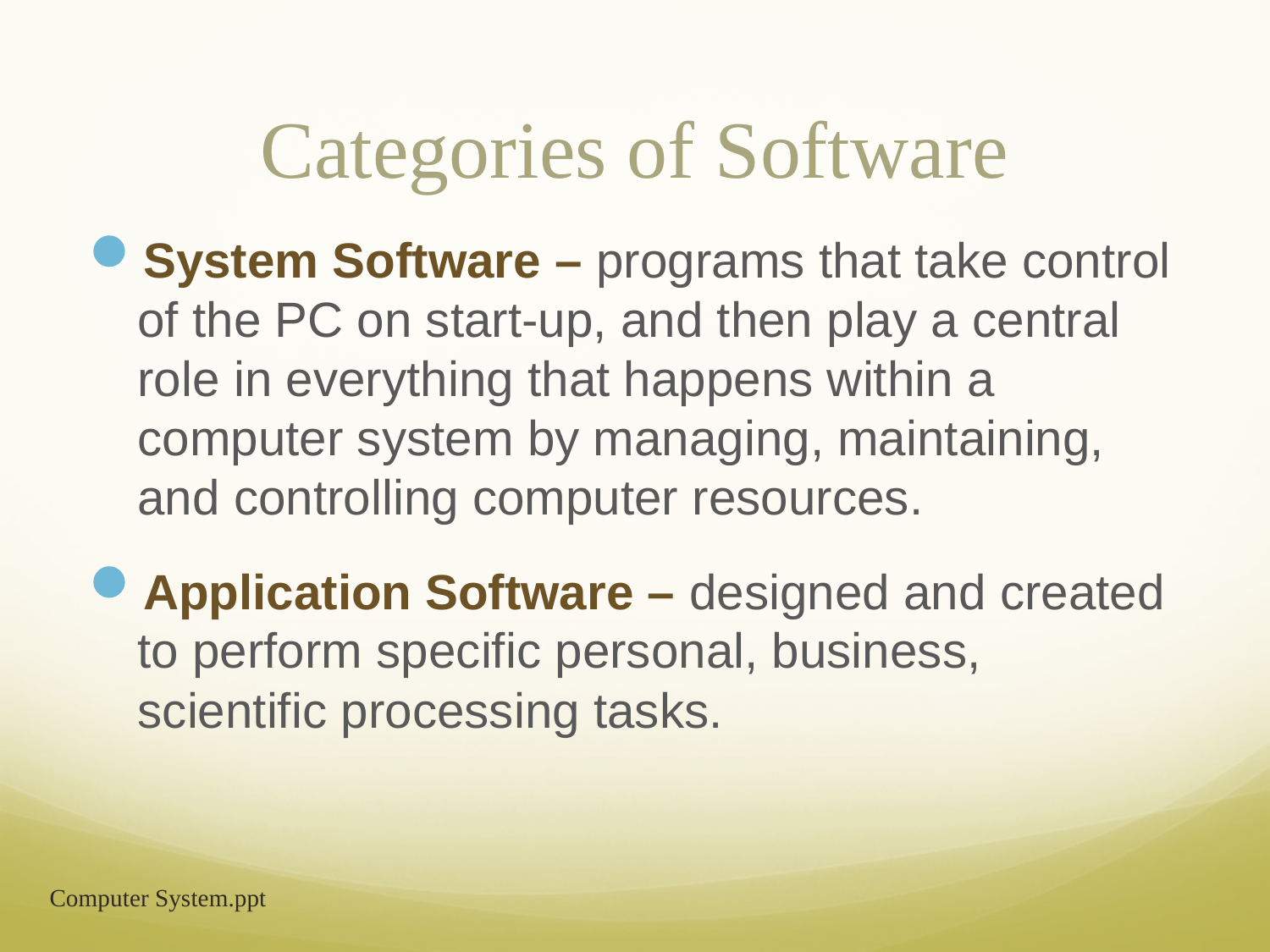

# Categories of Software
System Software – programs that take control of the PC on start-up, and then play a central role in everything that happens within a computer system by managing, maintaining, and controlling computer resources.
Application Software – designed and created to perform specific personal, business, scientific processing tasks.

Computer System.ppt